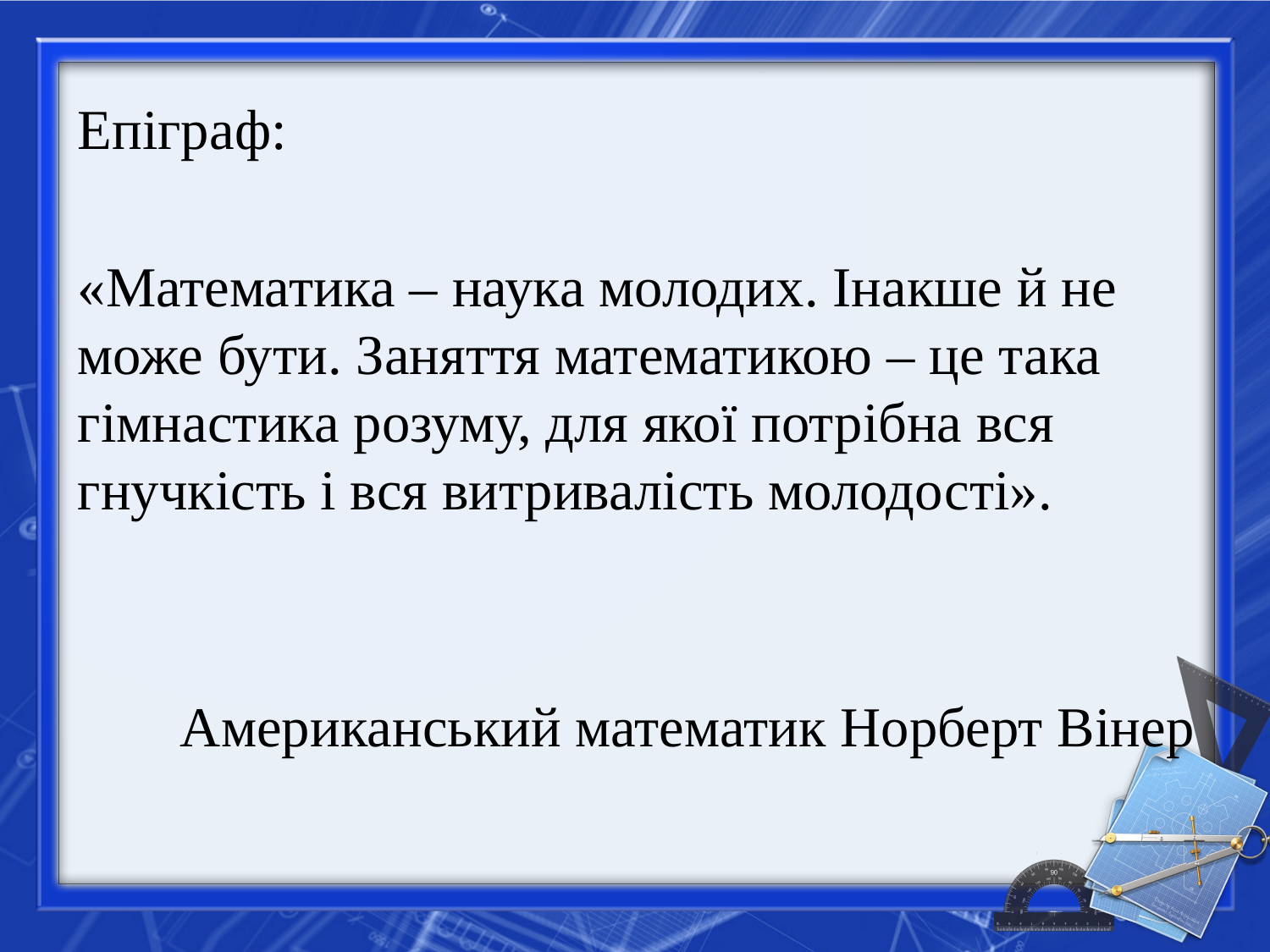

Епіграф:

«Математика – наука молодих. Інакше й не може бути. Заняття математикою – це така гімнастика розуму, для якої потрібна вся гнучкість і вся витривалість молодості».

Американський математик Норберт Вінер